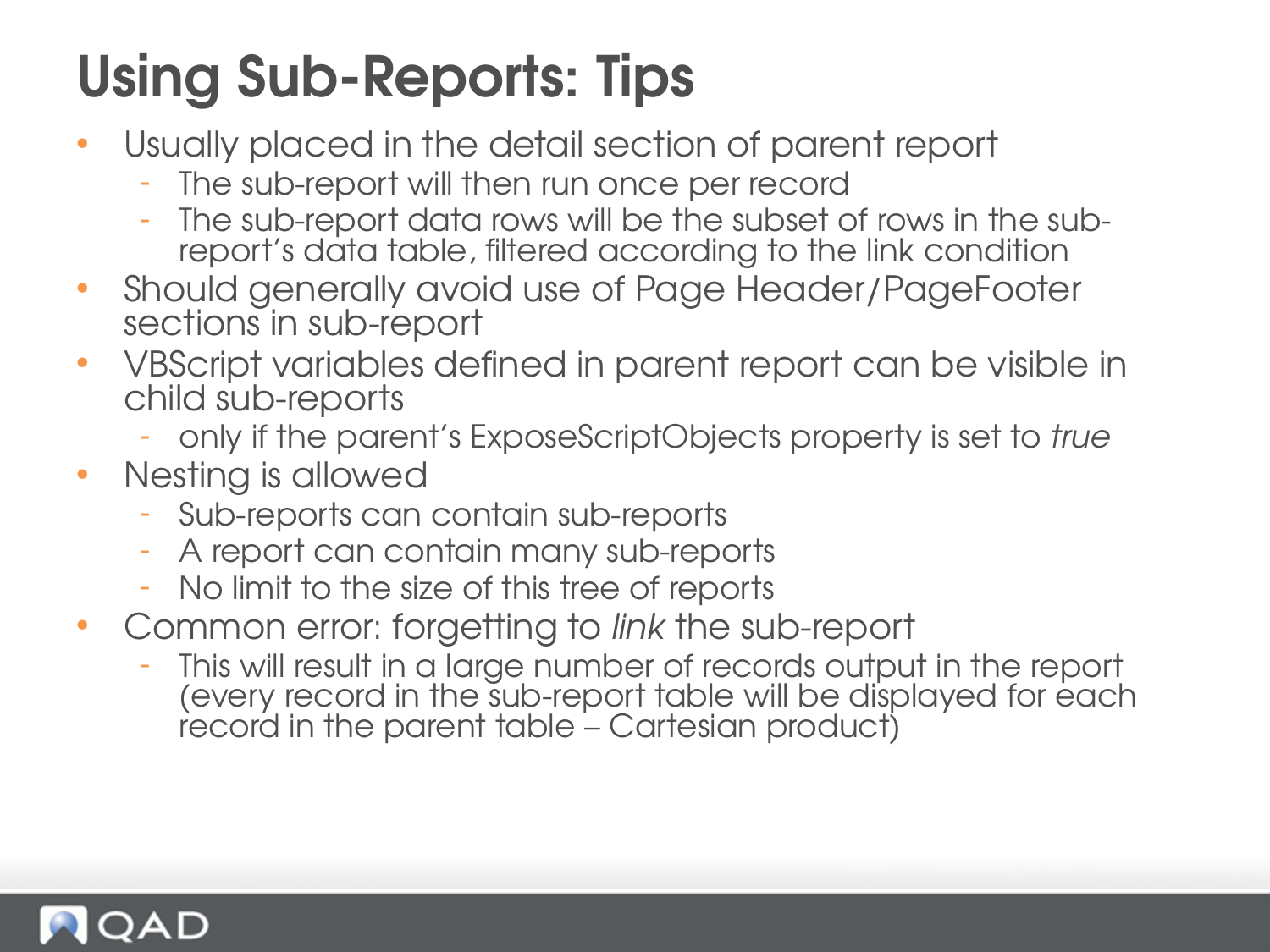

# Using Sub-Reports: Tips
Usually placed in the detail section of parent report
The sub-report will then run once per record
The sub-report data rows will be the subset of rows in the sub-report’s data table, filtered according to the link condition
Should generally avoid use of Page Header/PageFooter sections in sub-report
VBScript variables defined in parent report can be visible in child sub-reports
only if the parent’s ExposeScriptObjects property is set to true
Nesting is allowed
Sub-reports can contain sub-reports
A report can contain many sub-reports
No limit to the size of this tree of reports
Common error: forgetting to link the sub-report
This will result in a large number of records output in the report (every record in the sub-report table will be displayed for each  record in the parent table – Cartesian product)